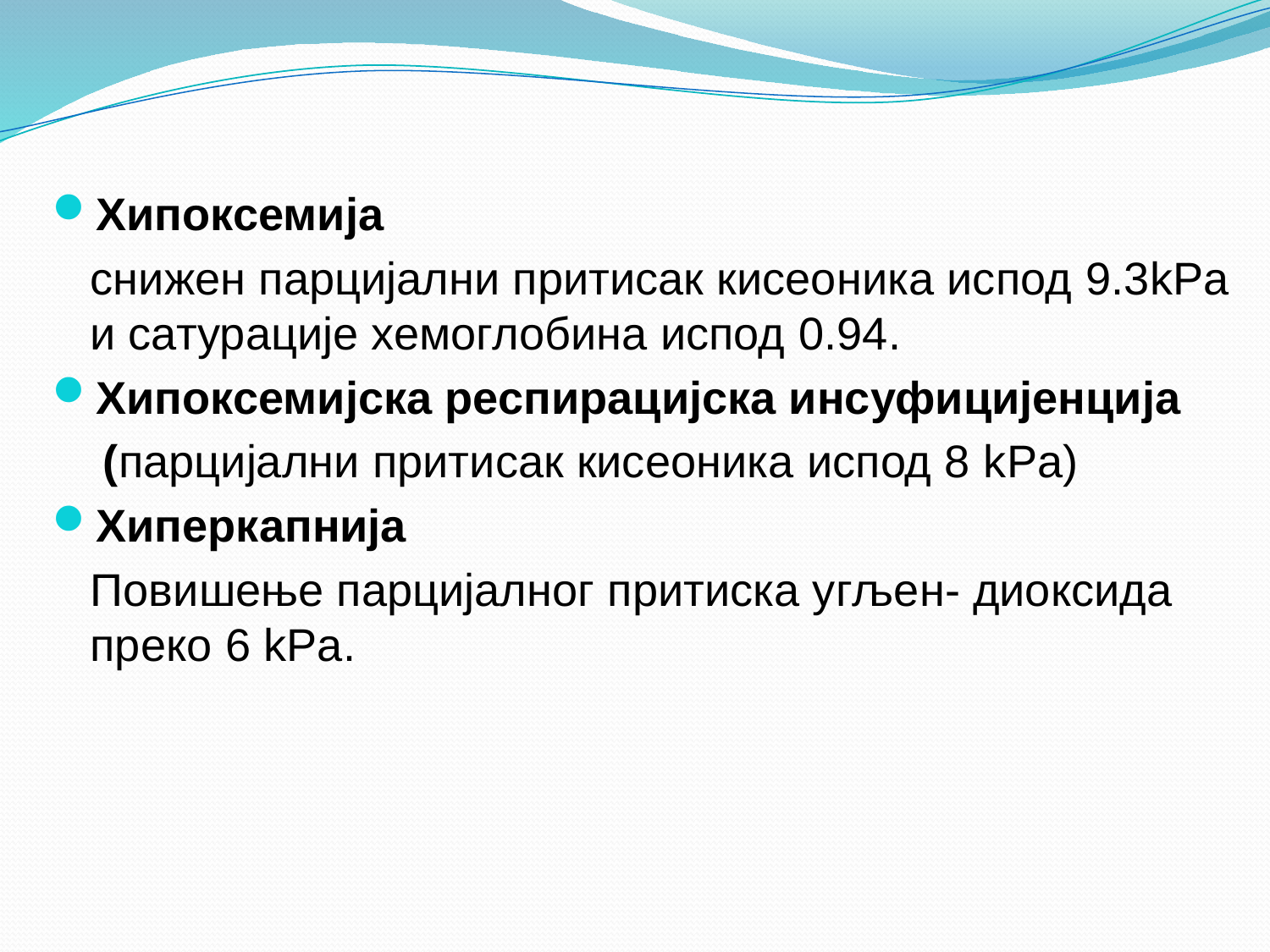

Хипоксемија
   снижен парцијални притисак кисеоника испод 9.3kPa и сатурације хемоглобина испод 0.94.
Хипоксемијска респирацијска инсуфицијенција
    (парцијални притисак кисеоника испод 8 kPa)
Хиперкапнија
   Повишење парцијалног притиска угљен- диоксида преко 6 kPa.